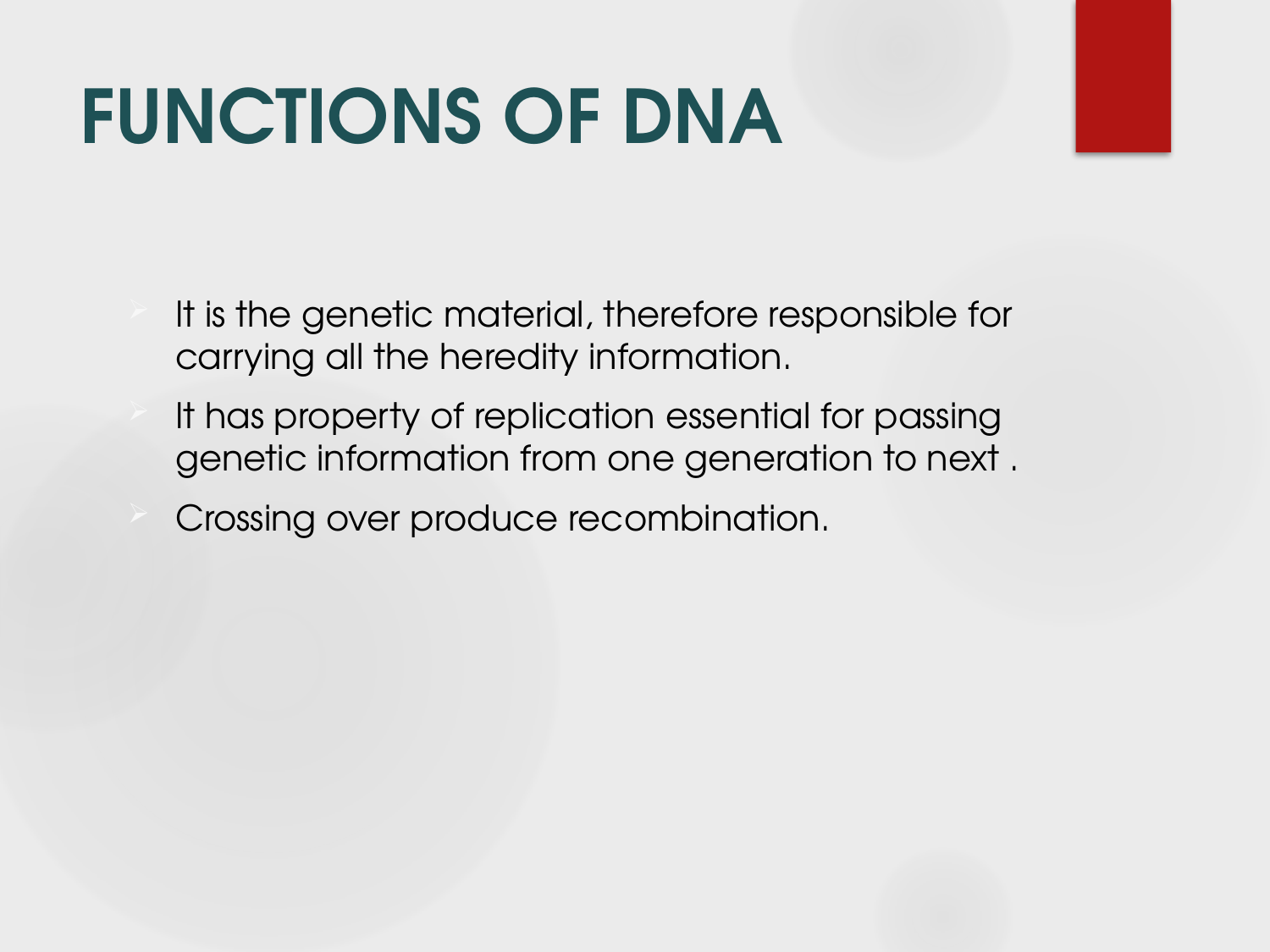

# FUNCTIONS OF DNA
It is the genetic material, therefore responsible for carrying all the heredity information.
It has property of replication essential for passing genetic information from one generation to next .
Crossing over produce recombination.